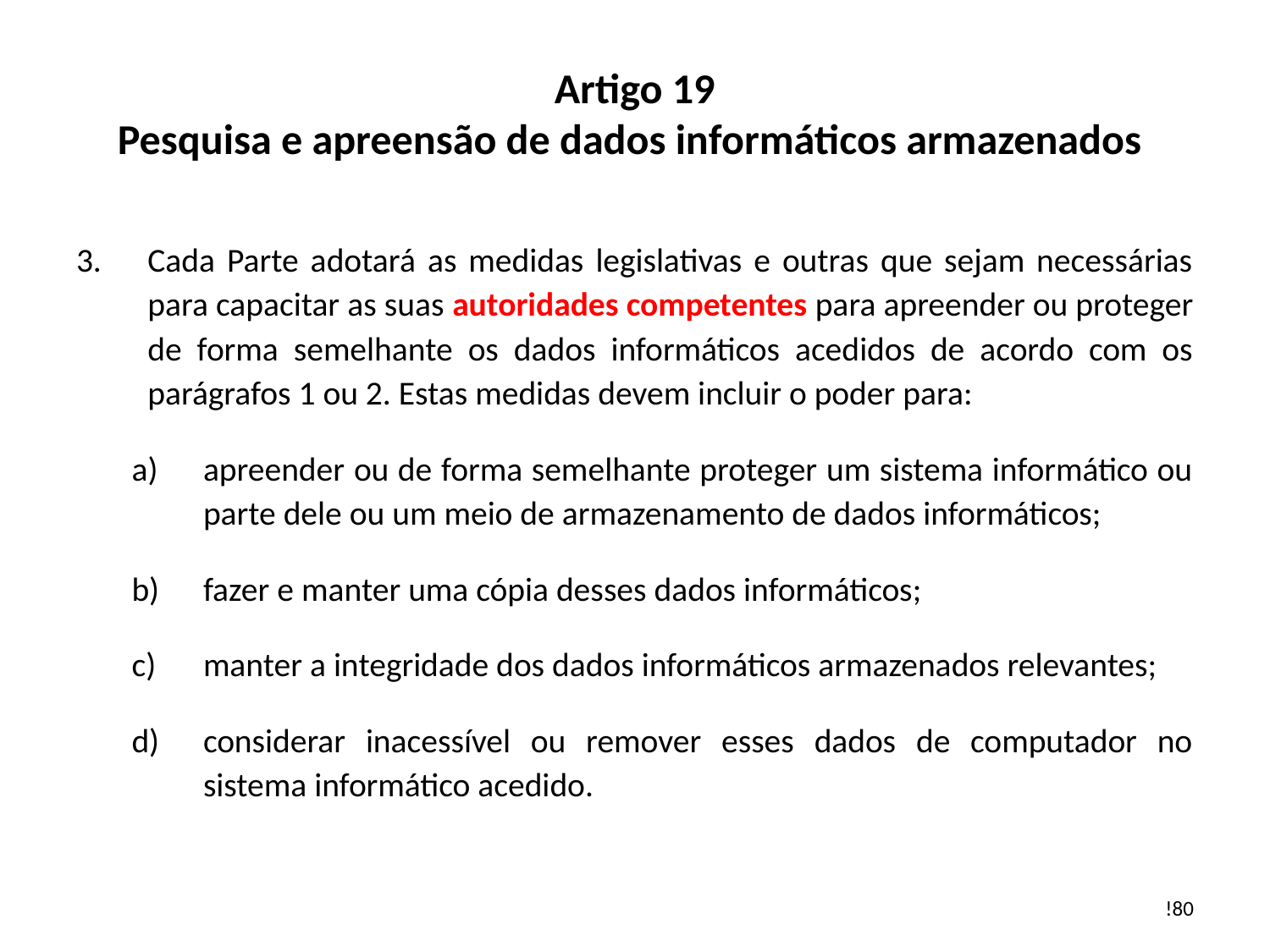

# Artigo 19 Pesquisa e apreensão de dados informáticos armazenados
Cada Parte adotará as medidas legislativas e outras que sejam necessárias para capacitar as suas autoridades competentes para apreender ou proteger de forma semelhante os dados informáticos acedidos de acordo com os parágrafos 1 ou 2. Estas medidas devem incluir o poder para:
apreender ou de forma semelhante proteger um sistema informático ou parte dele ou um meio de armazenamento de dados informáticos;
fazer e manter uma cópia desses dados informáticos;
manter a integridade dos dados informáticos armazenados relevantes;
considerar inacessível ou remover esses dados de computador no sistema informático acedido.

!80